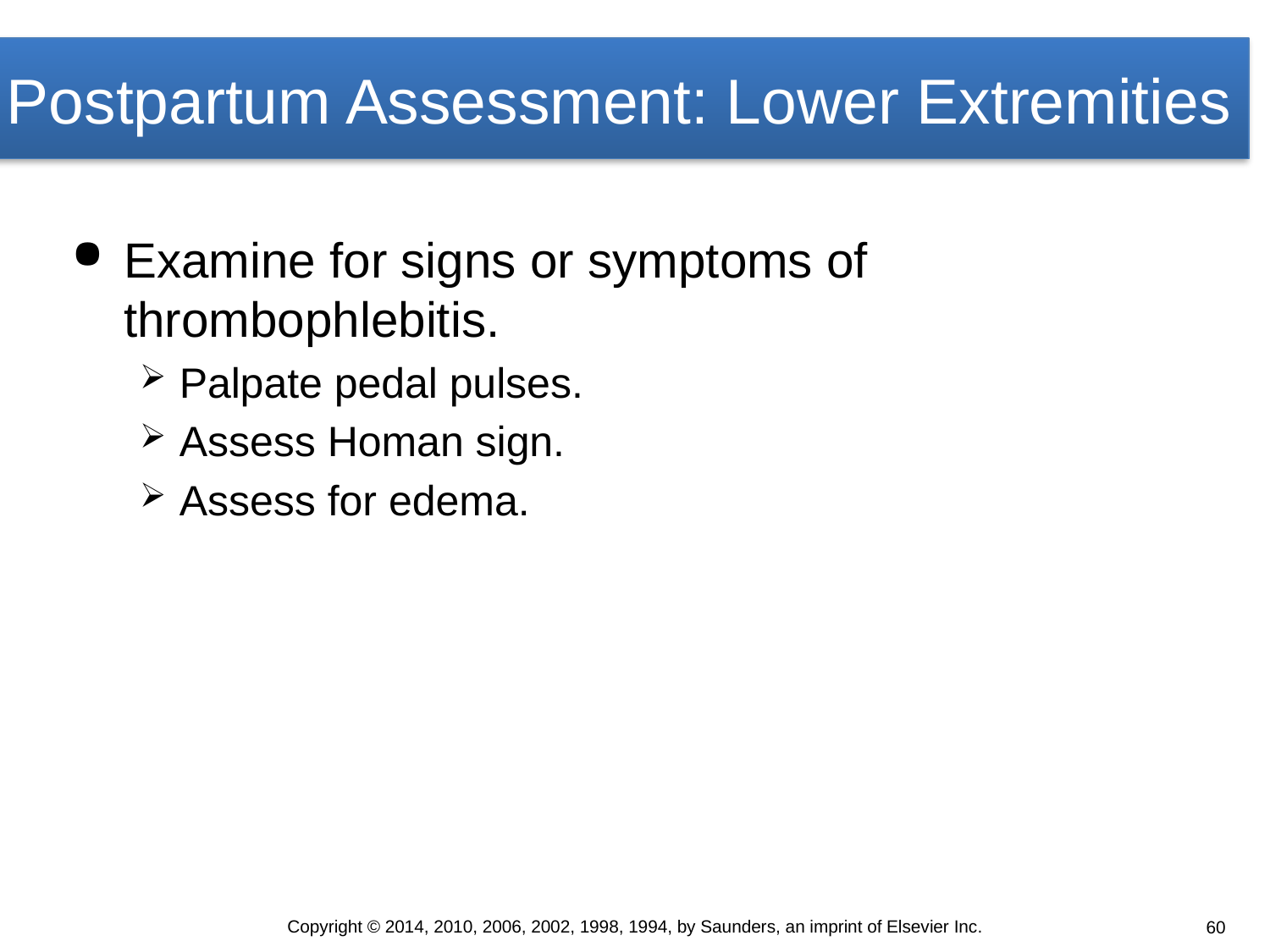

# Postpartum Assessment: Lower Extremities
Examine for signs or symptoms of thrombophlebitis.
Palpate pedal pulses.
Assess Homan sign.
Assess for edema.
Copyright © 2014, 2010, 2006, 2002, 1998, 1994, by Saunders, an imprint of Elsevier Inc.
60